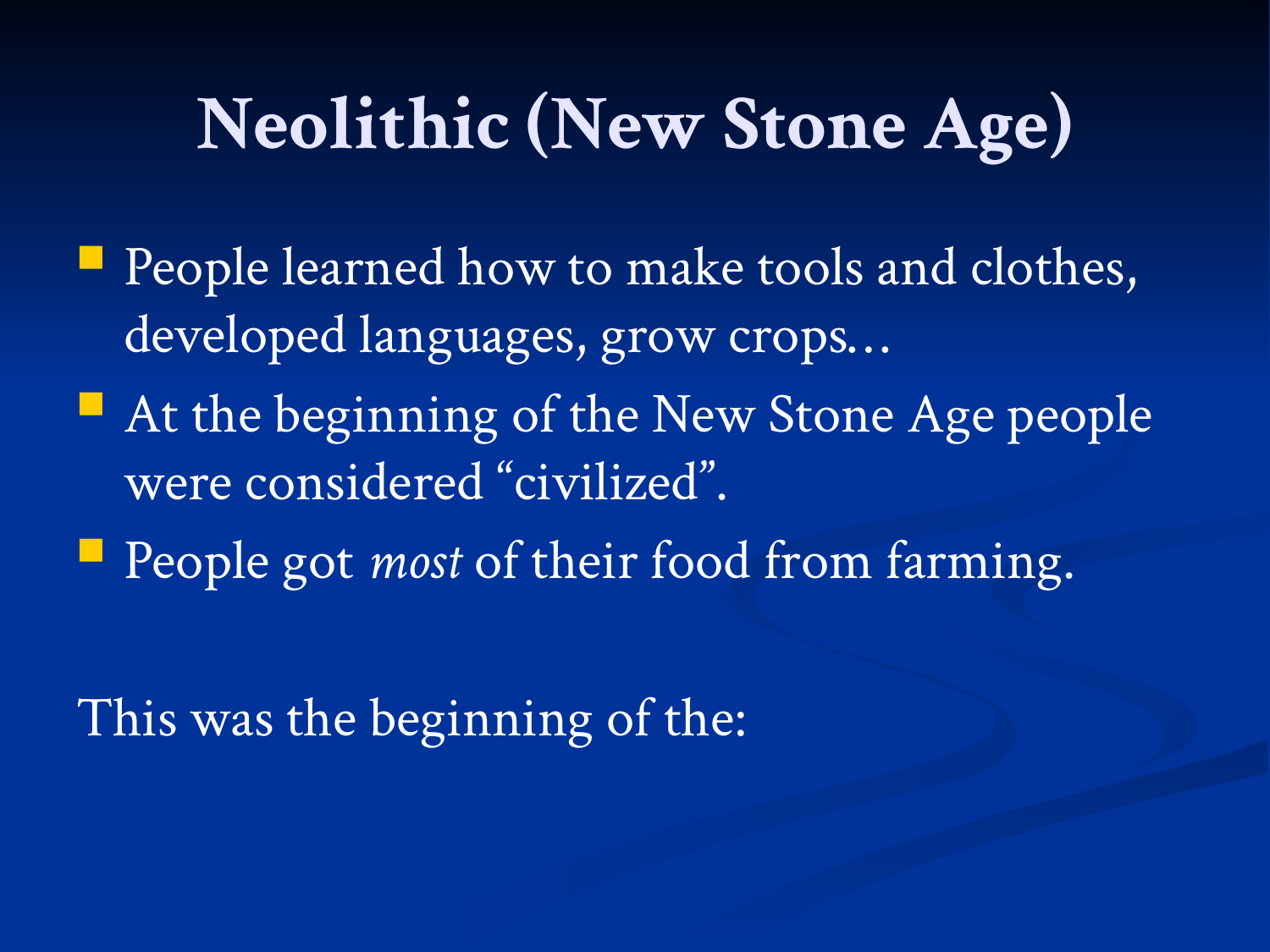

# Neolithic (New Stone Age)
People learned how to make tools and clothes, developed languages, grow crops…
At the beginning of the New Stone Age people were considered “civilized”.
People got most of their food from farming.

This was the beginning of the: